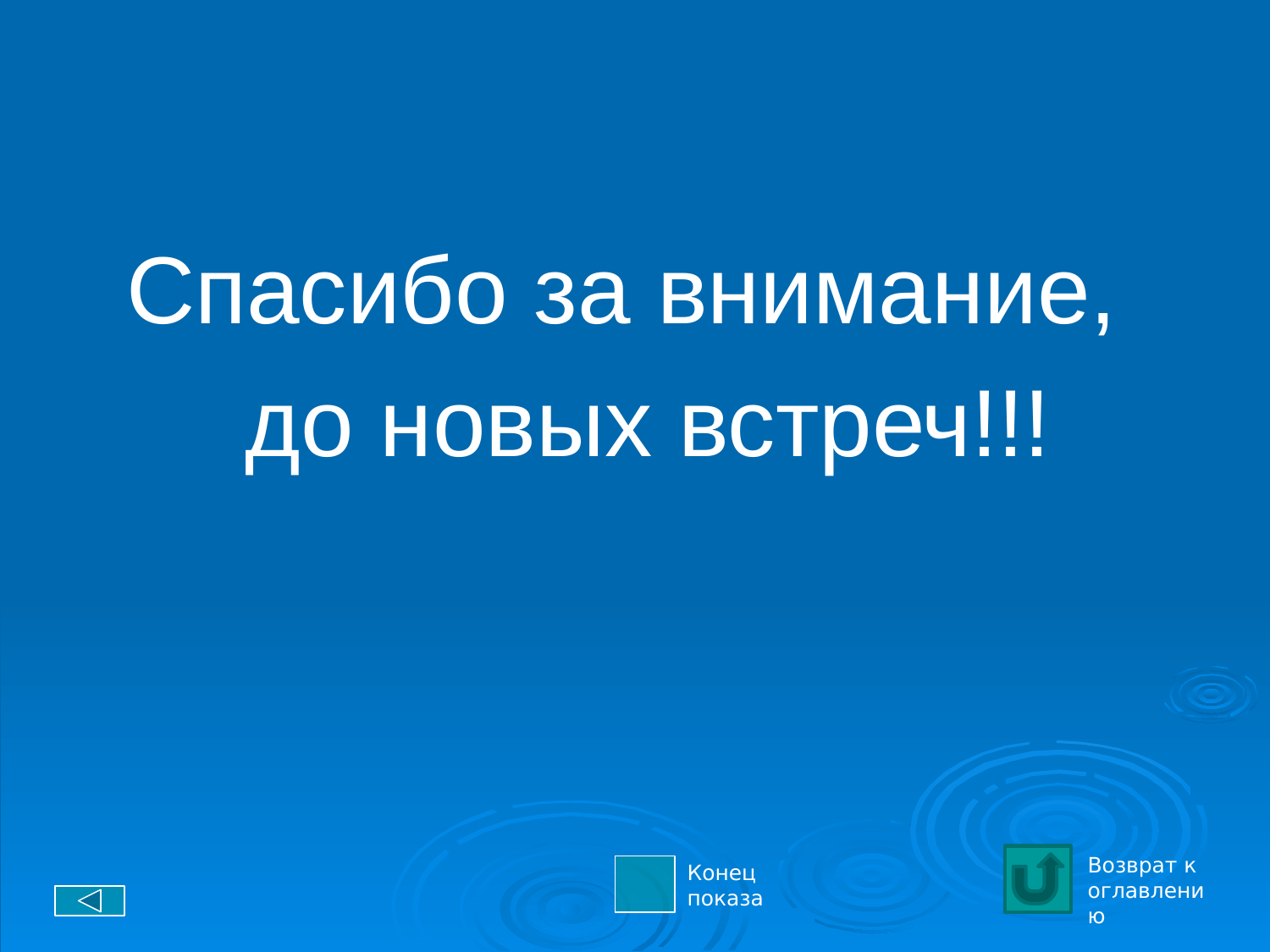

#
Спасибо за внимание,
 до новых встреч!!!

Возврат к оглавлению
Конец показа